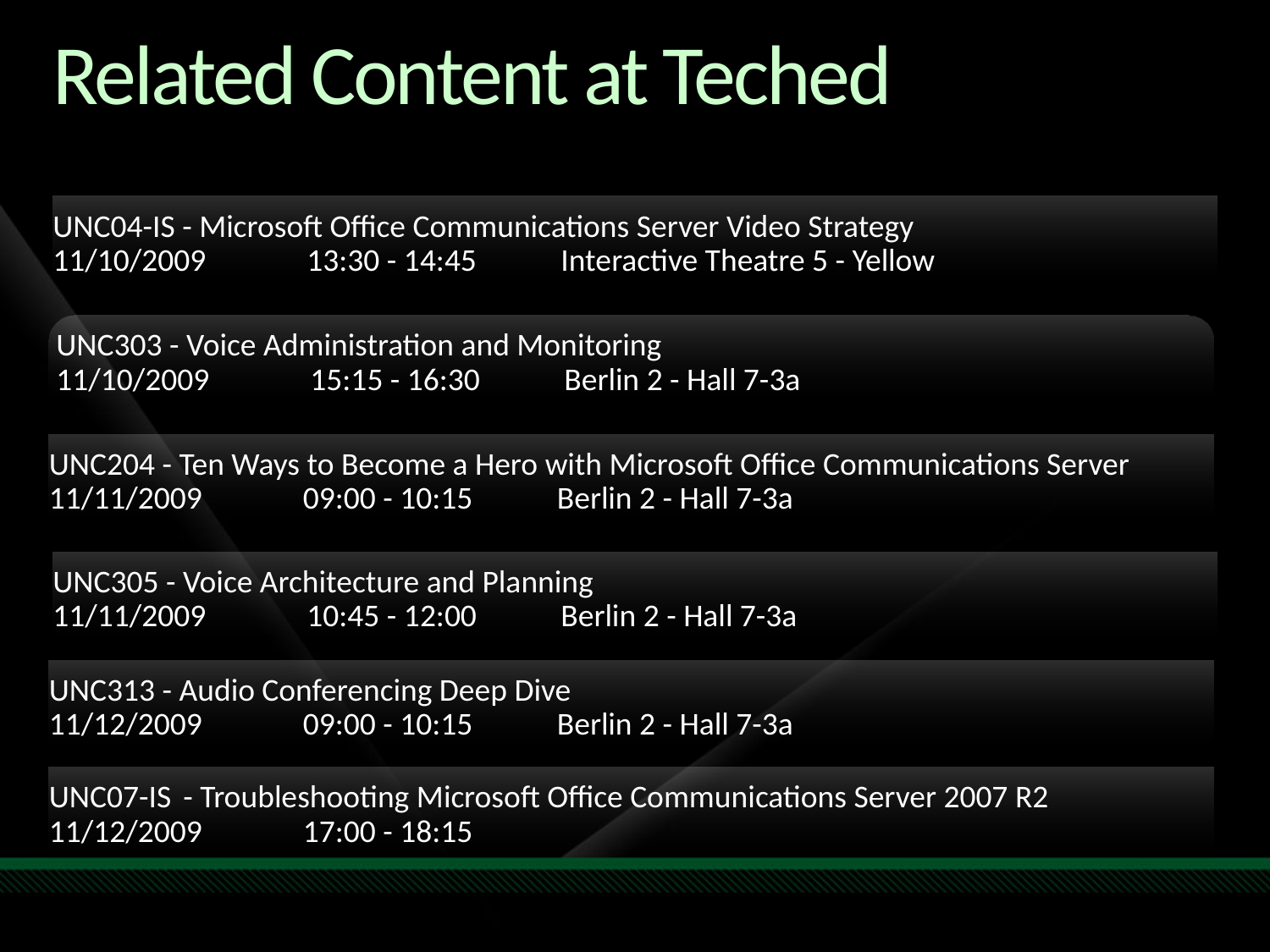

# Related Content at Teched
UNC04-IS - Microsoft Office Communications Server Video Strategy
11/10/2009	13:30 - 14:45	Interactive Theatre 5 - Yellow
UNC303 - Voice Administration and Monitoring
11/10/2009	15:15 - 16:30	Berlin 2 - Hall 7-3a
UNC204 - Ten Ways to Become a Hero with Microsoft Office Communications Server
11/11/2009	09:00 - 10:15	Berlin 2 - Hall 7-3a
UNC305 - Voice Architecture and Planning
11/11/2009	10:45 - 12:00	Berlin 2 - Hall 7-3a
UNC313 - Audio Conferencing Deep Dive
11/12/2009	09:00 - 10:15	Berlin 2 - Hall 7-3a
UNC07-IS	 - Troubleshooting Microsoft Office Communications Server 2007 R2
11/12/2009	17:00 - 18:15